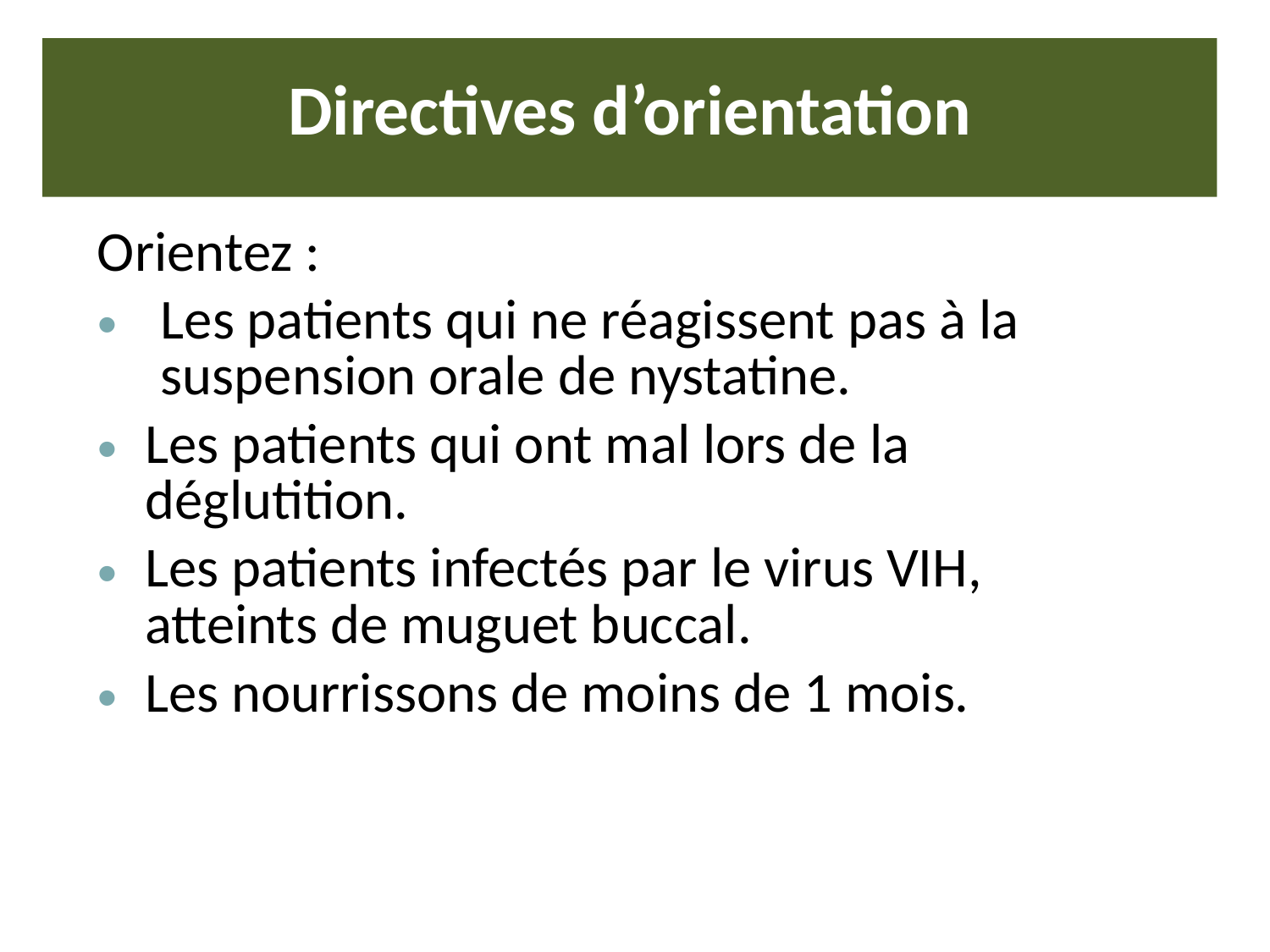

# Directives d’orientation
Orientez :
Les patients qui ne réagissent pas à la suspension orale de nystatine.
Les patients qui ont mal lors de la déglutition.
Les patients infectés par le virus VIH, atteints de muguet buccal.
Les nourrissons de moins de 1 mois.